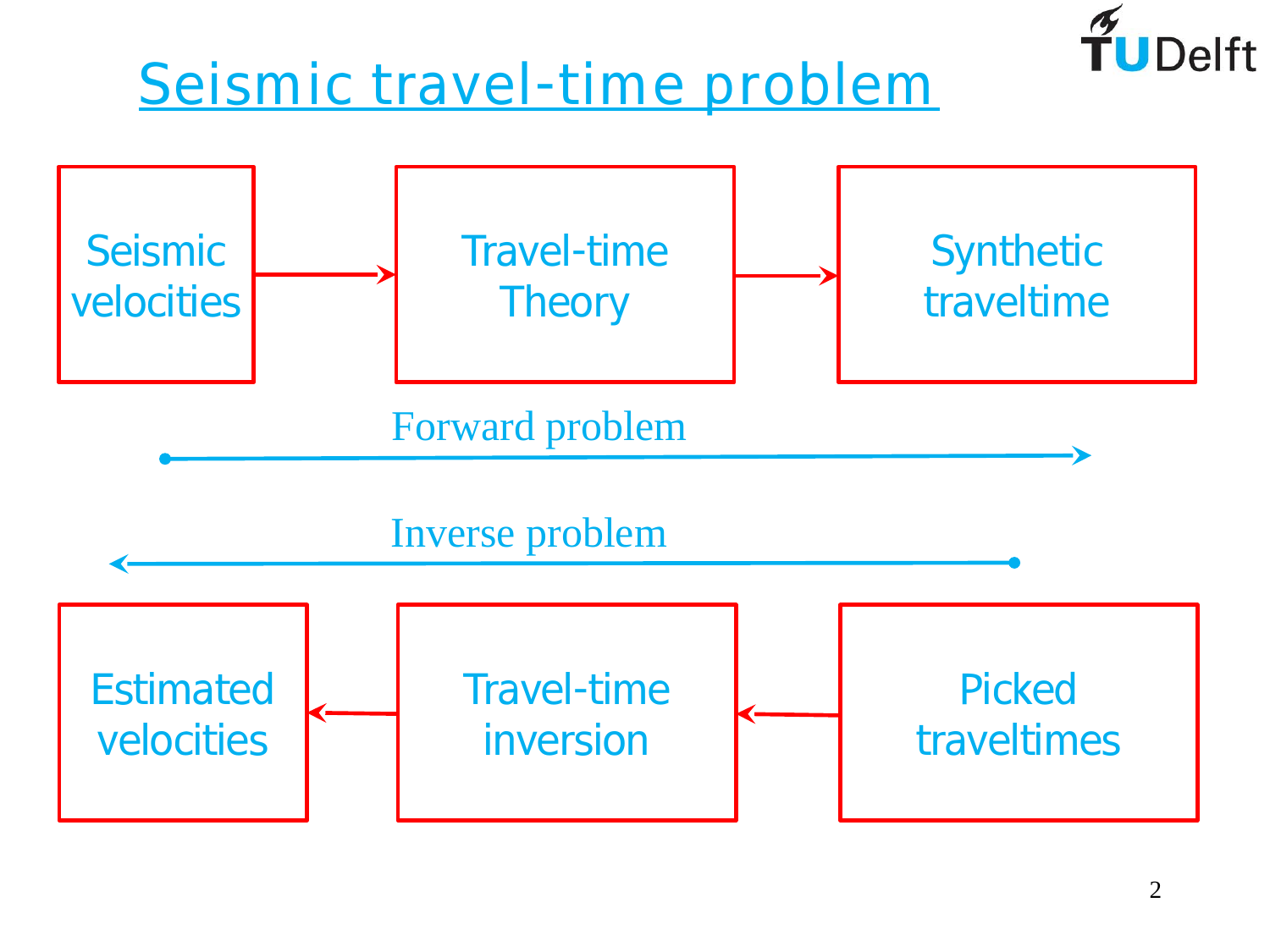

# Seismic travel-time problem

Travel-time Theory

Synthetic traveltime

Seismic
velocities

Forward problem
Inverse problem

Travel-time inversion

Picked traveltimes

Estimated
velocities

2